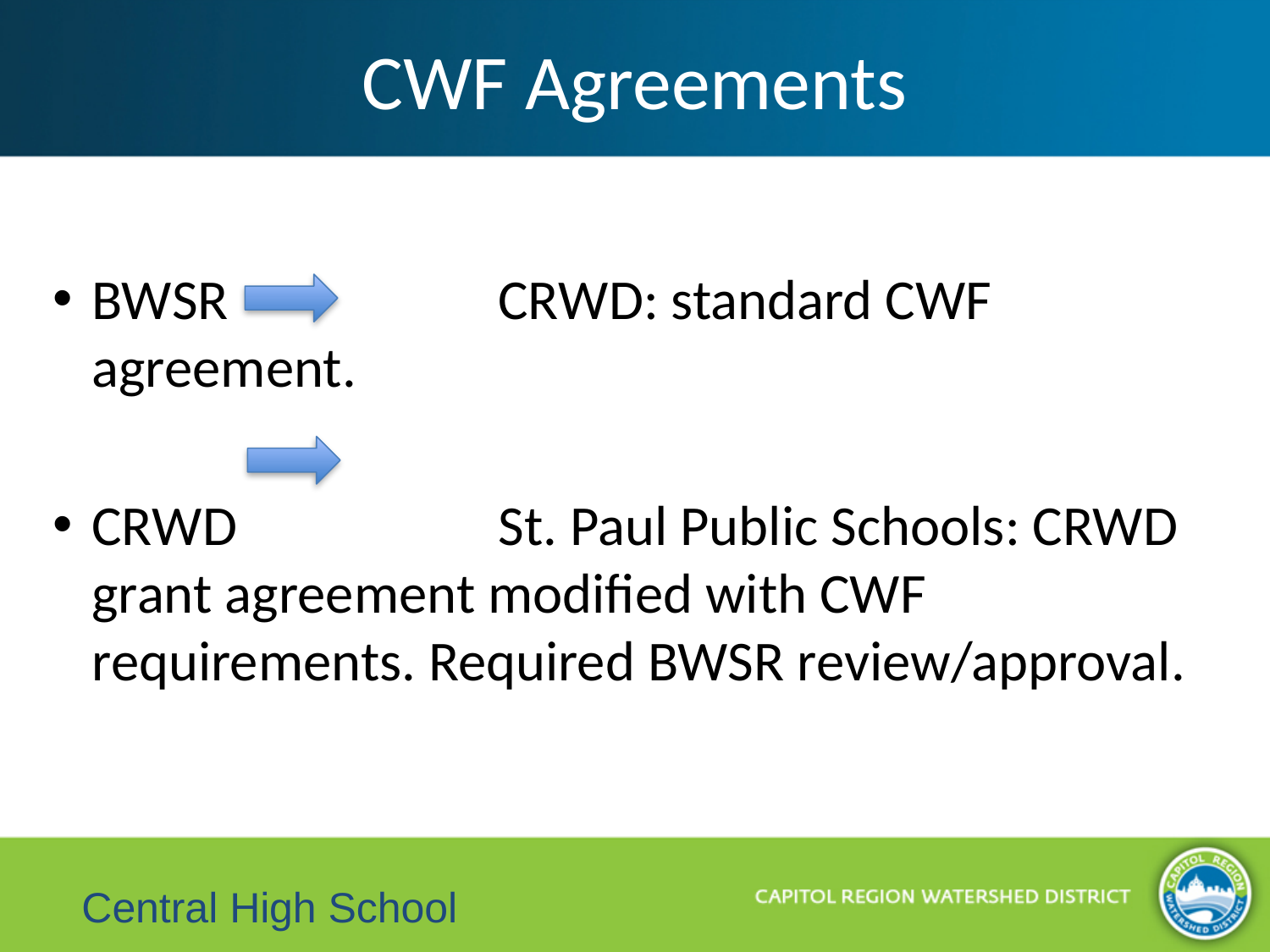

# CWF Agreements

BWSR		  CRWD: standard CWF agreement.

CRWD  		  St. Paul Public Schools: CRWD grant agreement modified with CWF requirements. Required BWSR review/approval.

Central High School